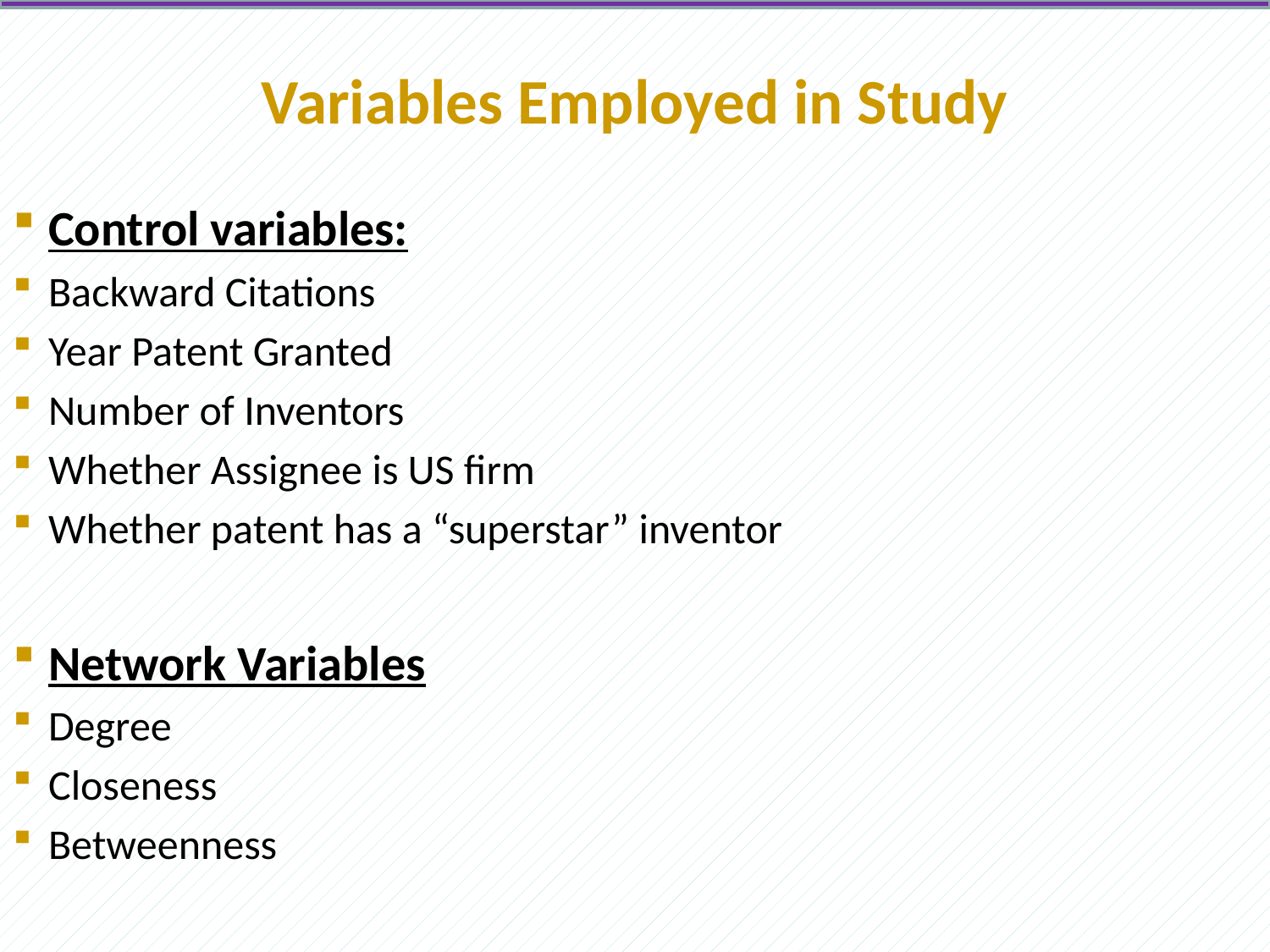

# Variables Employed in Study
Control variables:
Backward Citations
Year Patent Granted
Number of Inventors
Whether Assignee is US firm
Whether patent has a “superstar” inventor

Network Variables
Degree
Closeness
Betweenness